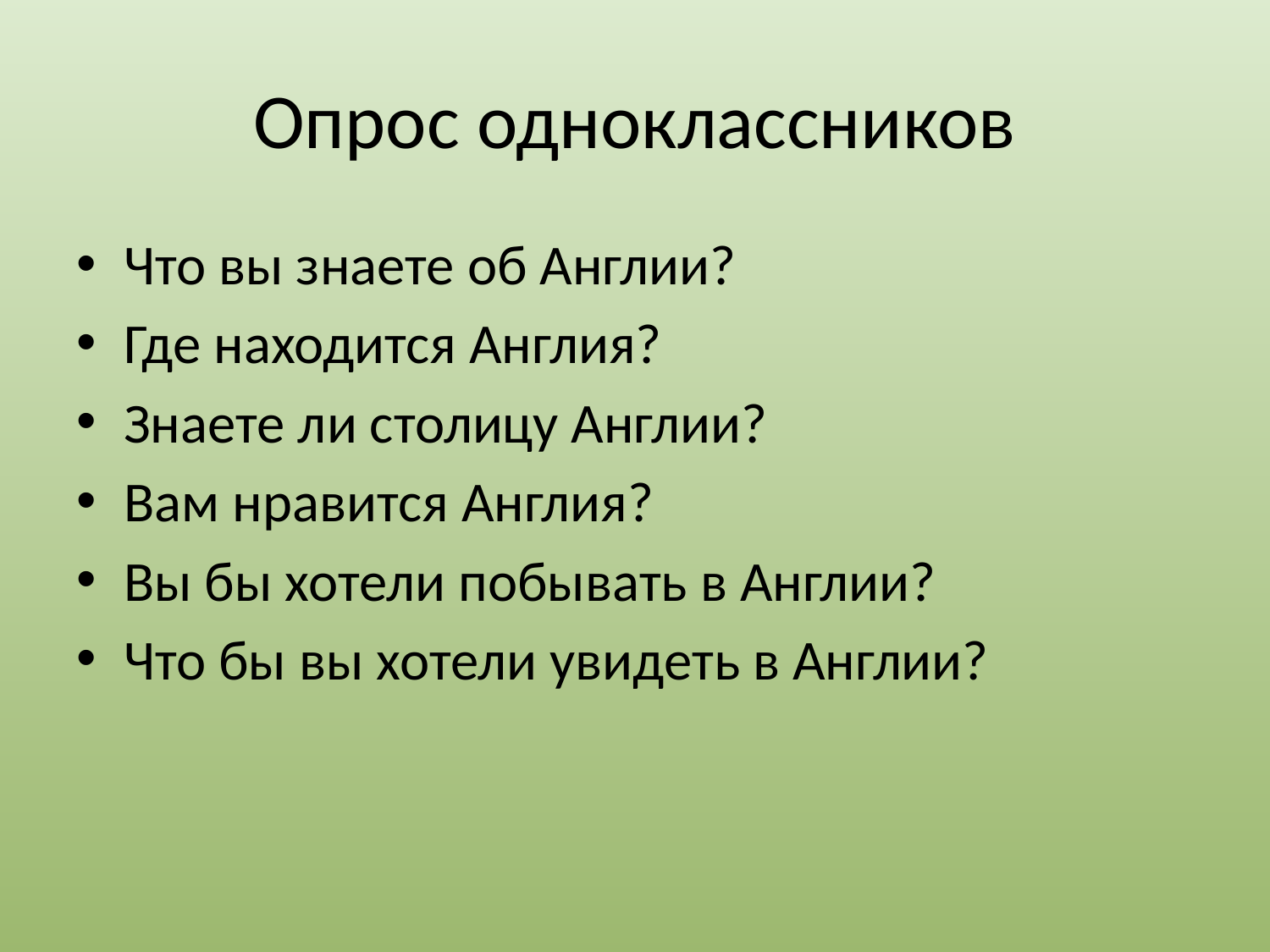

# Опрос одноклассников
Что вы знаете об Англии?
Где находится Англия?
Знаете ли столицу Англии?
Вам нравится Англия?
Вы бы хотели побывать в Англии?
Что бы вы хотели увидеть в Англии?